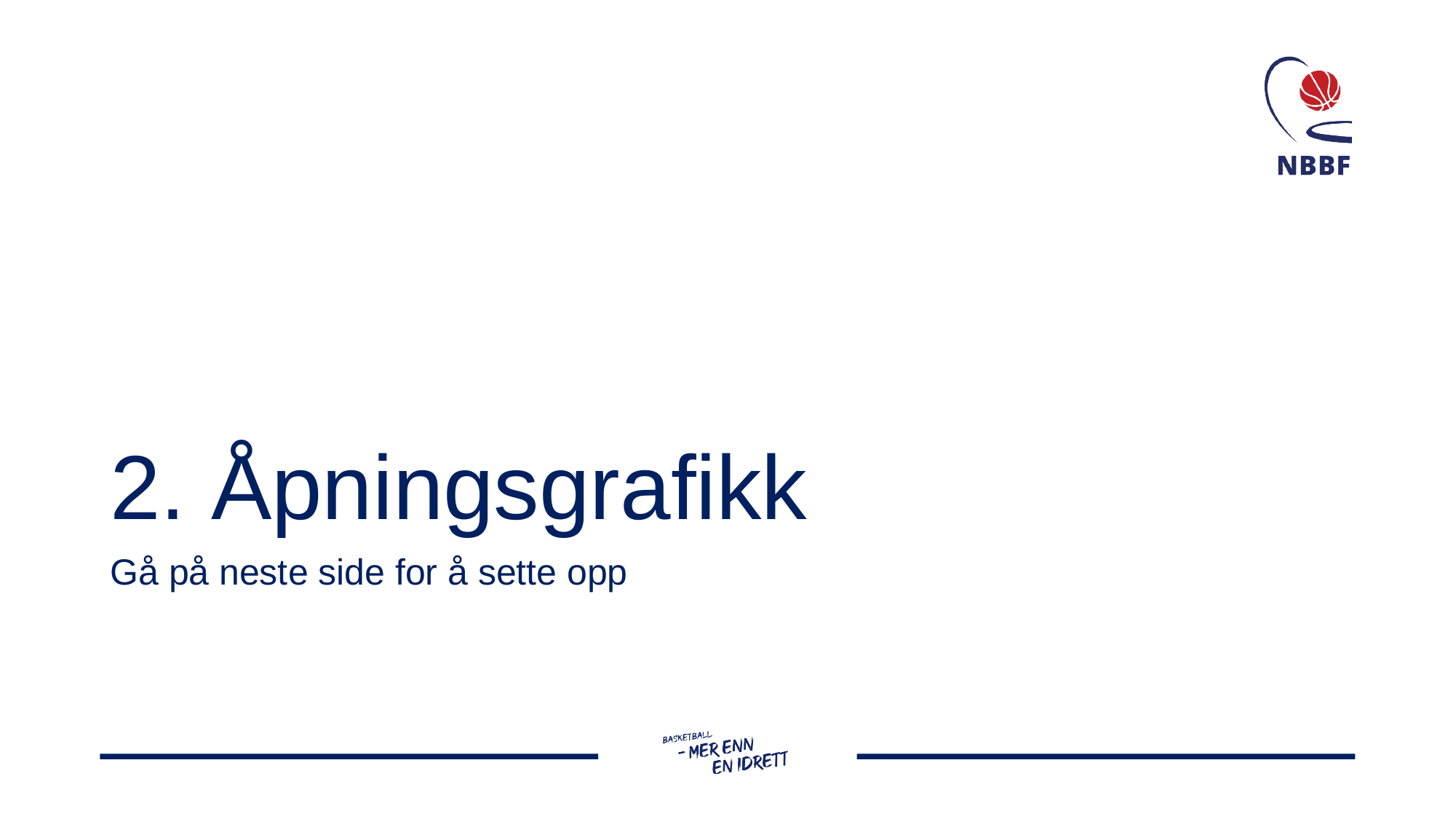

# 2. Åpningsgrafikk
Gå på neste side for å sette opp